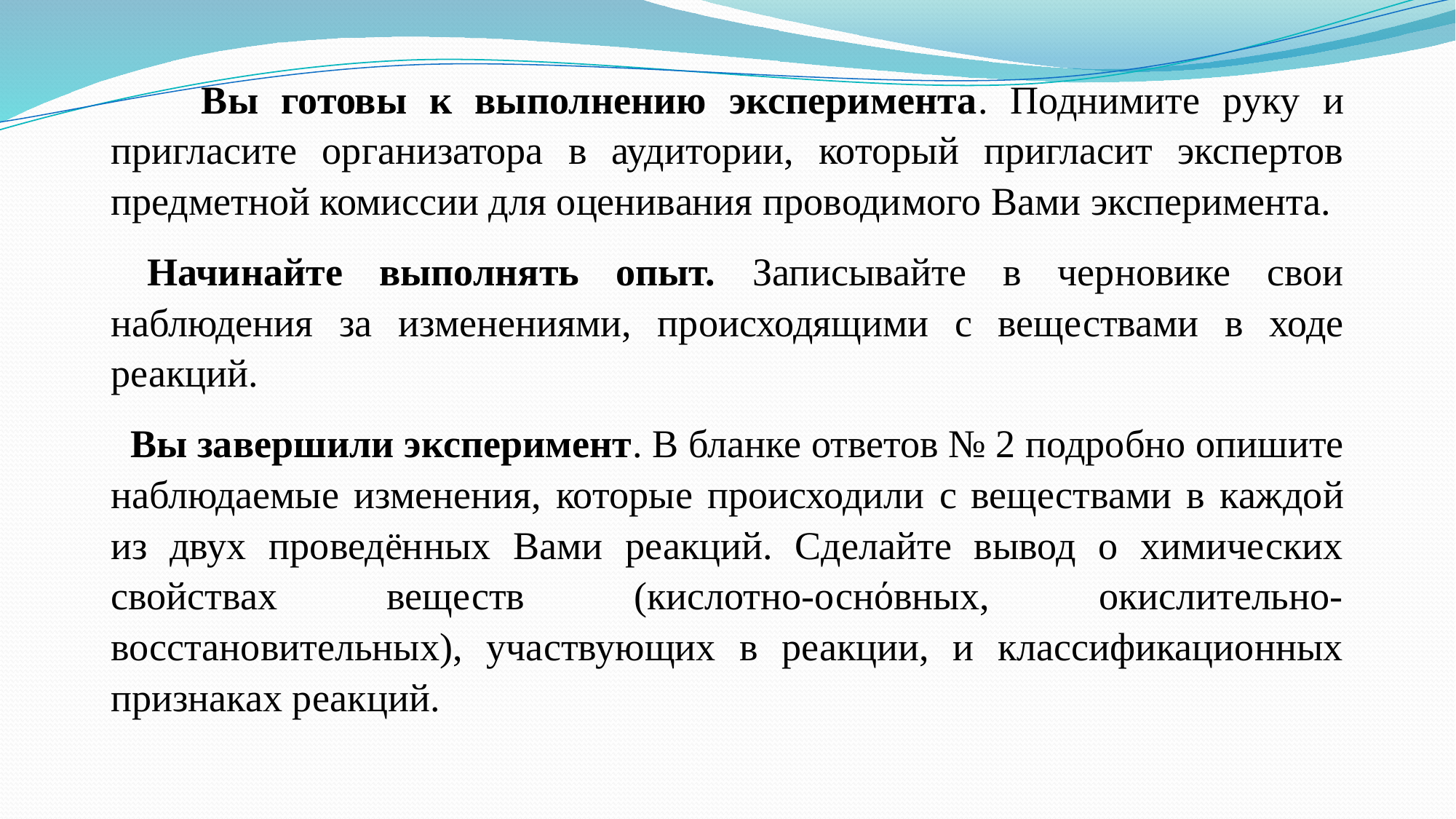

Вы готовы к выполнению эксперимента. Поднимите руку и пригласите организатора в аудитории, который пригласит экспертов предметной комиссии для оценивания проводимого Вами эксперимента.
 Начинайте выполнять опыт. Записывайте в черновике свои наблюдения за изменениями, происходящими с веществами в ходе реакций.
  Вы завершили эксперимент. В бланке ответов № 2 подробно опишите наблюдаемые изменения, которые происходили с веществами в каждой из двух проведённых Вами реакций. Сделайте вывод о химических свойствах веществ (кислотно-оснόвных, окислительно-восстановительных), участвующих в реакции, и классификационных признаках реакций.